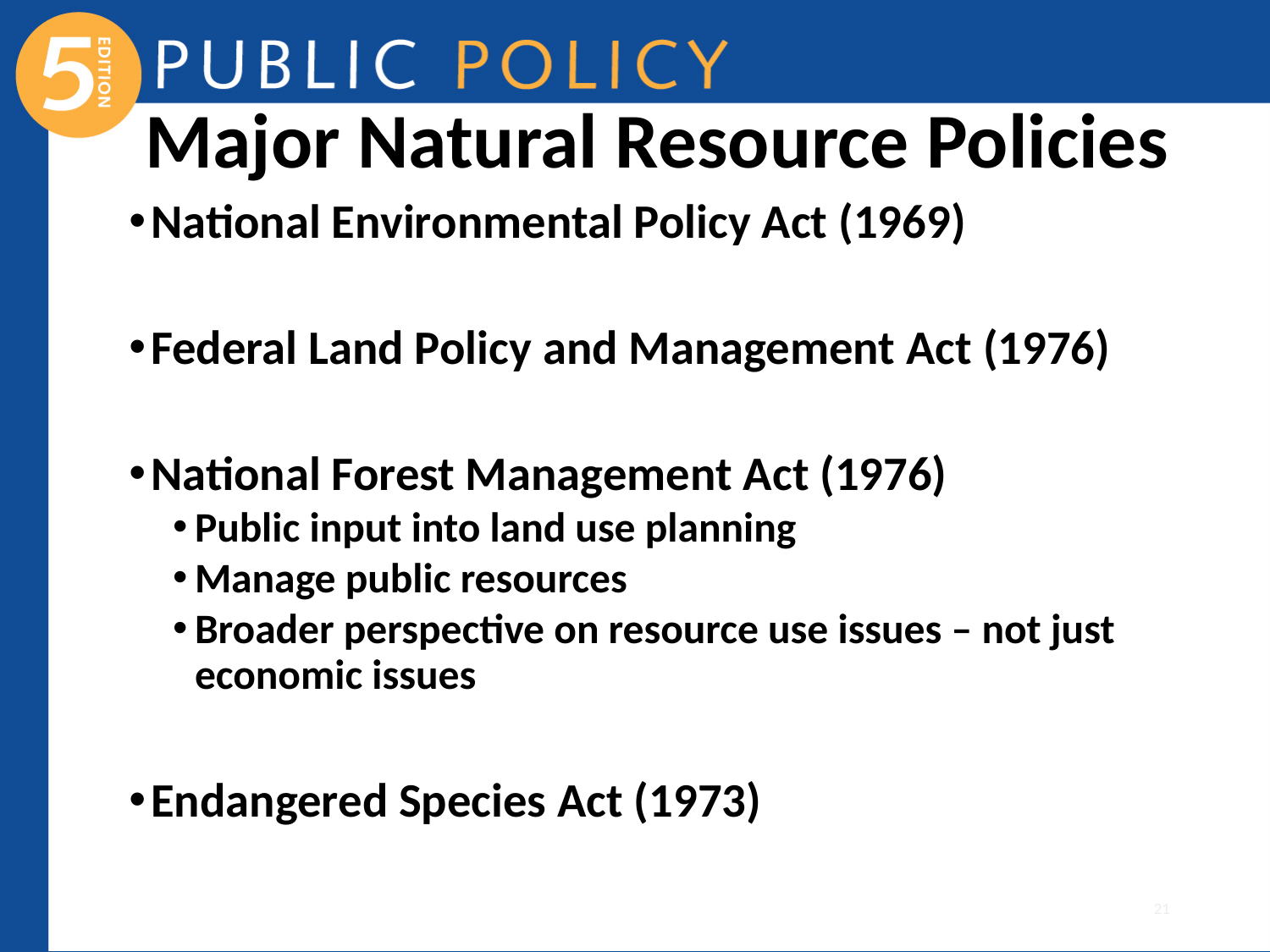

# Major Natural Resource Policies
National Environmental Policy Act (1969)

Federal Land Policy and Management Act (1976)

National Forest Management Act (1976)
Public input into land use planning
Manage public resources
Broader perspective on resource use issues – not just economic issues

Endangered Species Act (1973)
21